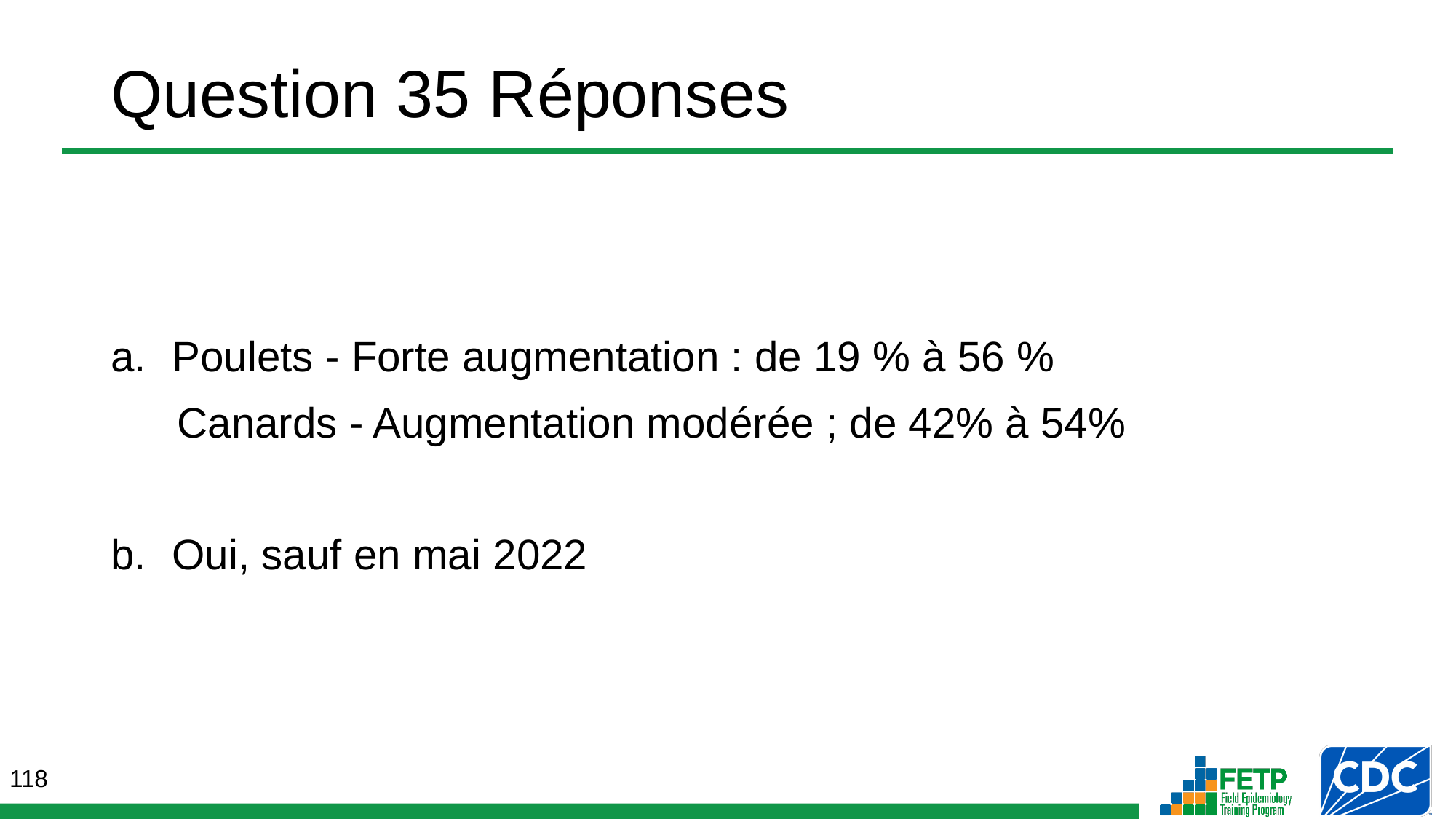

# Question 35 Réponses
Poulets - Forte augmentation : de 19 % à 56 %
 Canards - Augmentation modérée ; de 42% à 54%

Oui, sauf en mai 2022